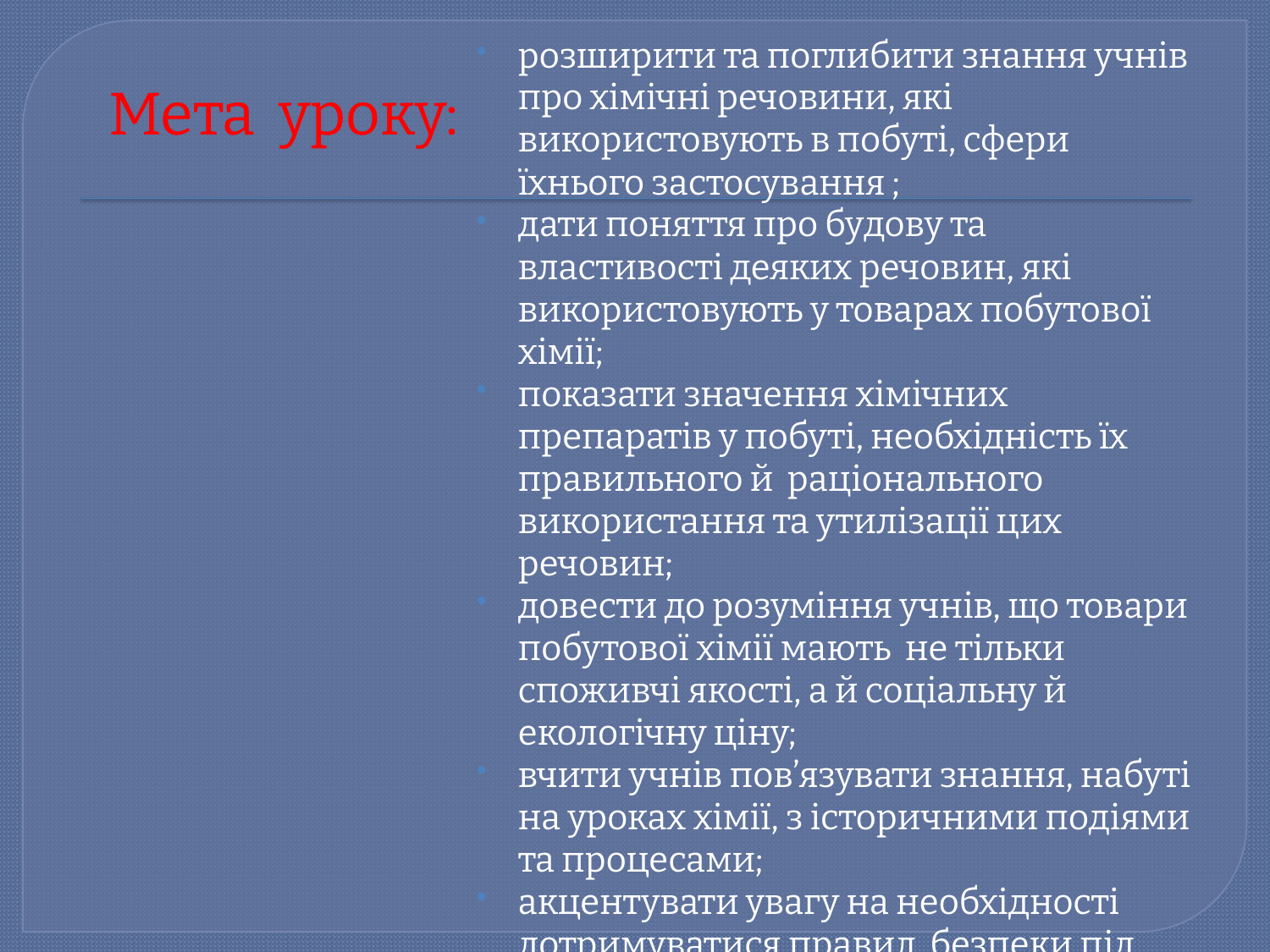

розширити та поглибити знання учнів про хімічні речовини, які використовують в побуті, сфери їхнього застосування ;
дати поняття про будову та властивості деяких речовин, які використовують у товарах побутової хімії;
показати значення хімічних препаратів у побуті, необхідність їх правильного й  раціонального використання та утилізації цих речовин;
довести до розуміння учнів, що товари побутової хімії мають  не тільки споживчі якості, а й соціальну й екологічну ціну;
вчити учнів пов’язувати знання, набуті на уроках хімії, з історичними подіями та процесами;
акцентувати увагу на необхідності дотримуватися правил  безпеки під час користування товарами побутової хімії .

# Мета  уроку: